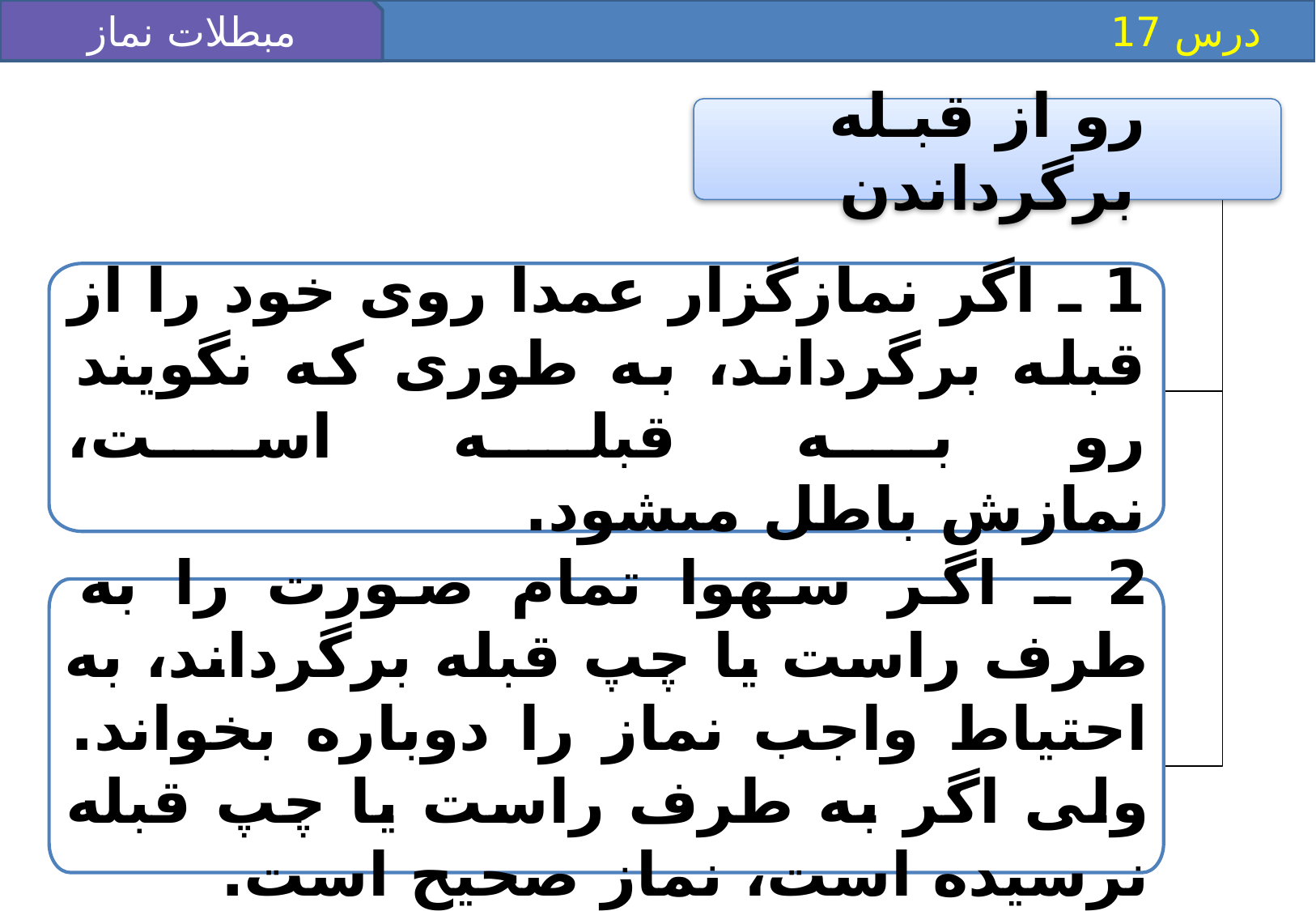

مبطلات نماز
 درس 17
رو از قبـله برگرداندن

1 ـ اگر نمازگزار عمدا روى خود را از قبله برگرداند، به طورى كه نگويند رو به قبله است،
نمازش باطل مى‏شود.

2 ـ اگر سهوا تمام صورت را به طرف راست يا چپ قبله برگرداند، به احتياط واجب نماز را دوباره بخواند. ولى اگر به طرف راست يا چپ قبله نرسيده است، نماز صحيح است.